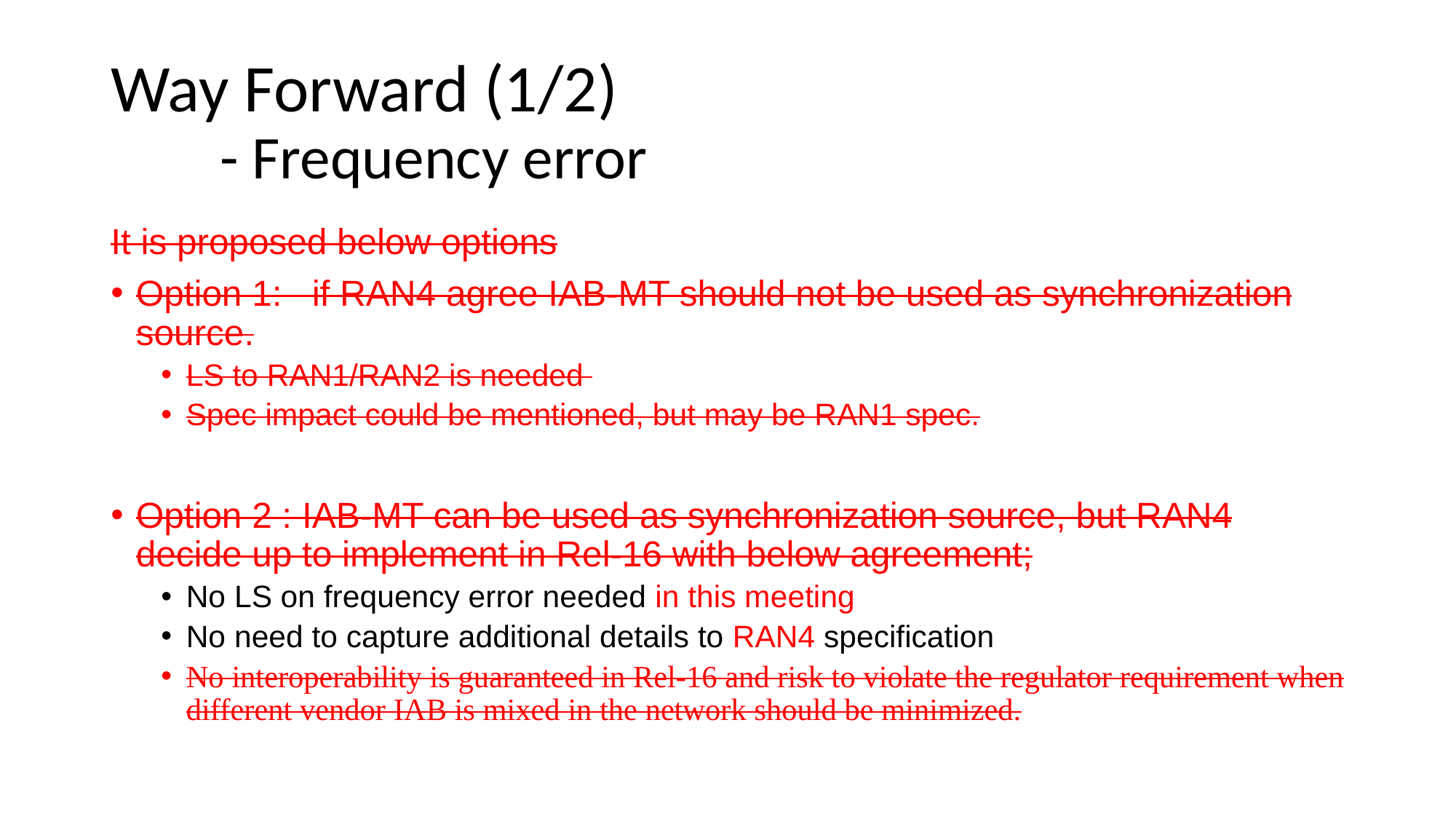

# Way Forward (1/2) - Frequency error
It is proposed below options
Option 1:   if RAN4 agree IAB-MT should not be used as synchronization source.
LS to RAN1/RAN2 is needed
Spec impact could be mentioned, but may be RAN1 spec.

Option 2 : IAB-MT can be used as synchronization source, but RAN4 decide up to implement in Rel-16 with below agreement;
No LS on frequency error needed in this meeting
No need to capture additional details to RAN4 specification
No interoperability is guaranteed in Rel-16 and risk to violate the regulator requirement when different vendor IAB is mixed in the network should be minimized.